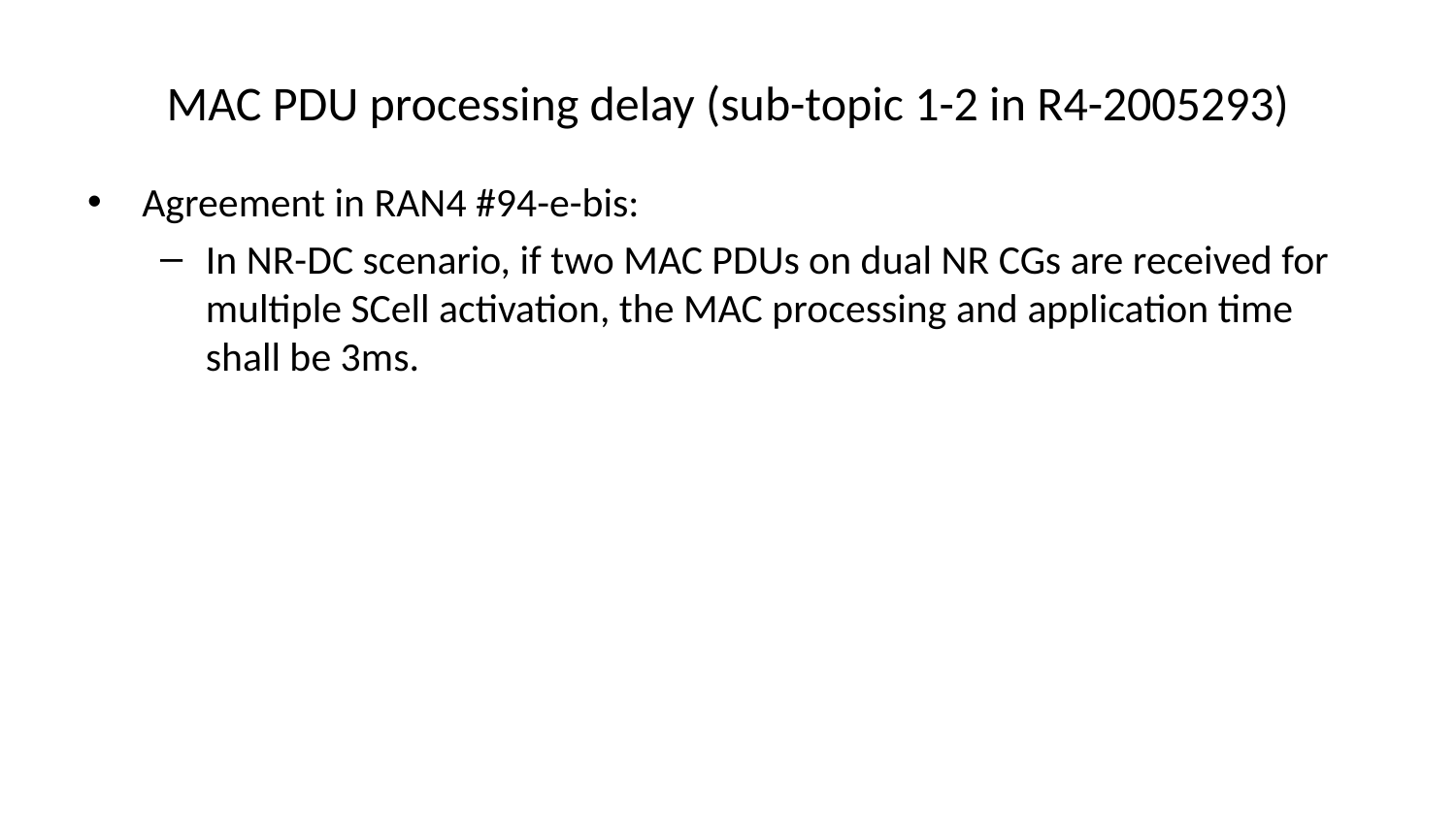

# MAC PDU processing delay (sub-topic 1-2 in R4-2005293)
Agreement in RAN4 #94-e-bis:
In NR-DC scenario, if two MAC PDUs on dual NR CGs are received for multiple SCell activation, the MAC processing and application time shall be 3ms.